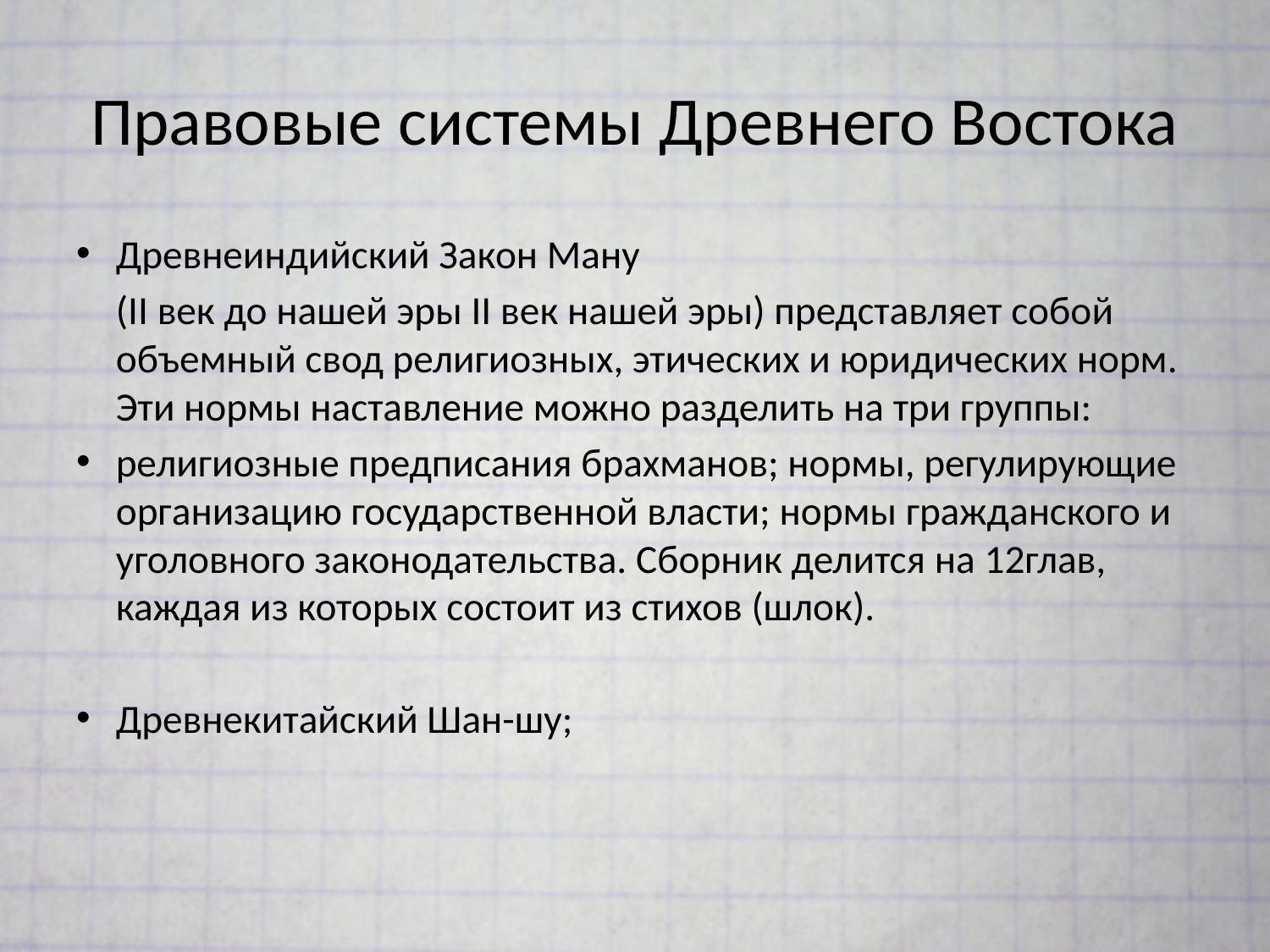

# Правовые системы Древнего Востока
Древнеиндийский Закон Ману
	(II век до нашей эры II век нашей эры) представляет собой объемный свод религиозных, этических и юридических норм. Эти нормы наставление можно разделить на три группы:
религиозные предписания брахманов; нормы, регулирующие организацию государственной власти; нормы гражданского и уголовного законодательства. Сборник делится на 12глав, каждая из которых состоит из стихов (шлок).

Древнекитайский Шан-шу;